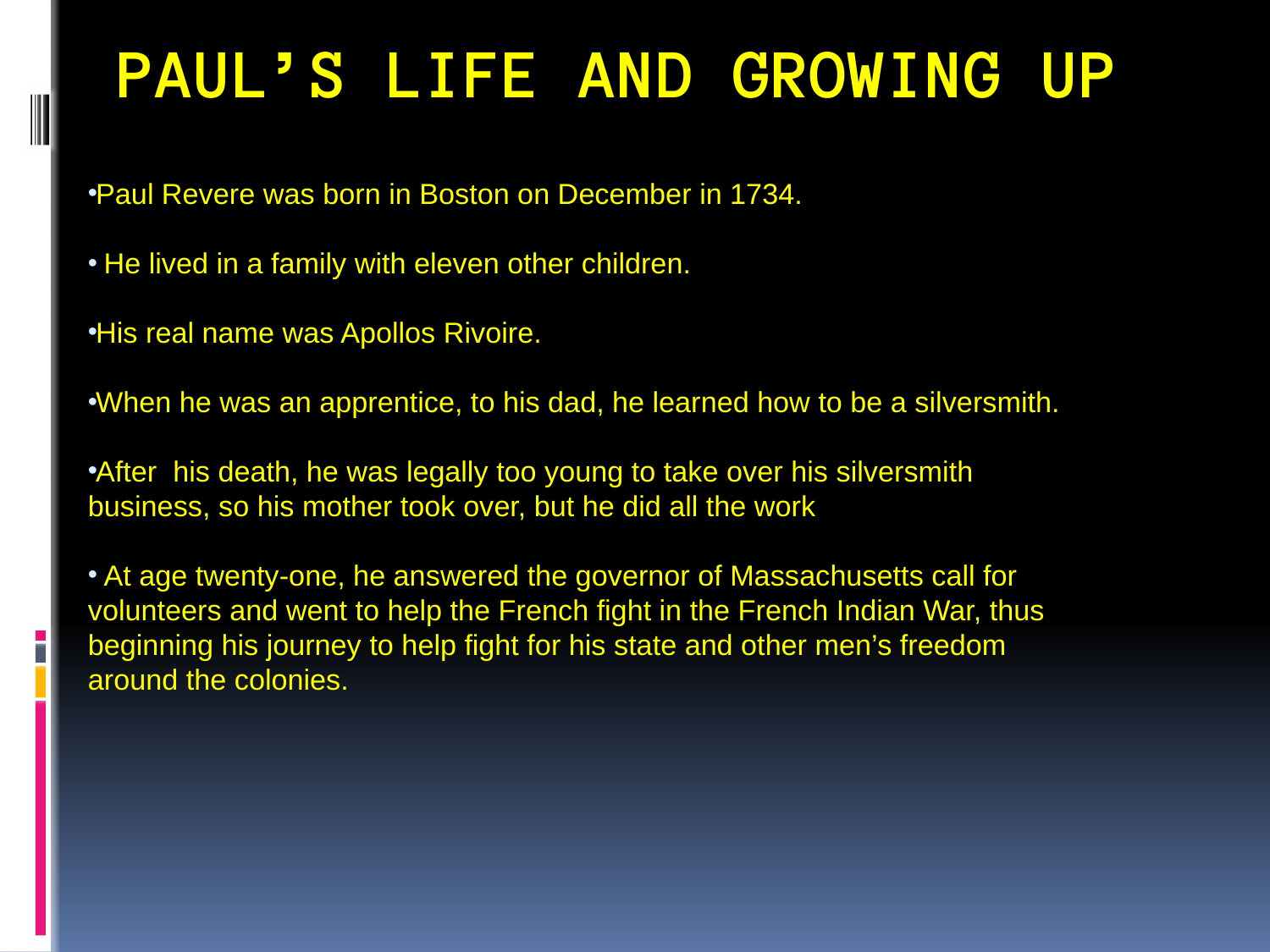

# Paul’s Life and Growing Up
Paul Revere was born in Boston on December in 1734.

 He lived in a family with eleven other children.

His real name was Apollos Rivoire.

When he was an apprentice, to his dad, he learned how to be a silversmith.

After  his death, he was legally too young to take over his silversmith business, so his mother took over, but he did all the work

 At age twenty-one, he answered the governor of Massachusetts call for volunteers and went to help the French fight in the French Indian War, thus beginning his journey to help fight for his state and other men’s freedom around the colonies.